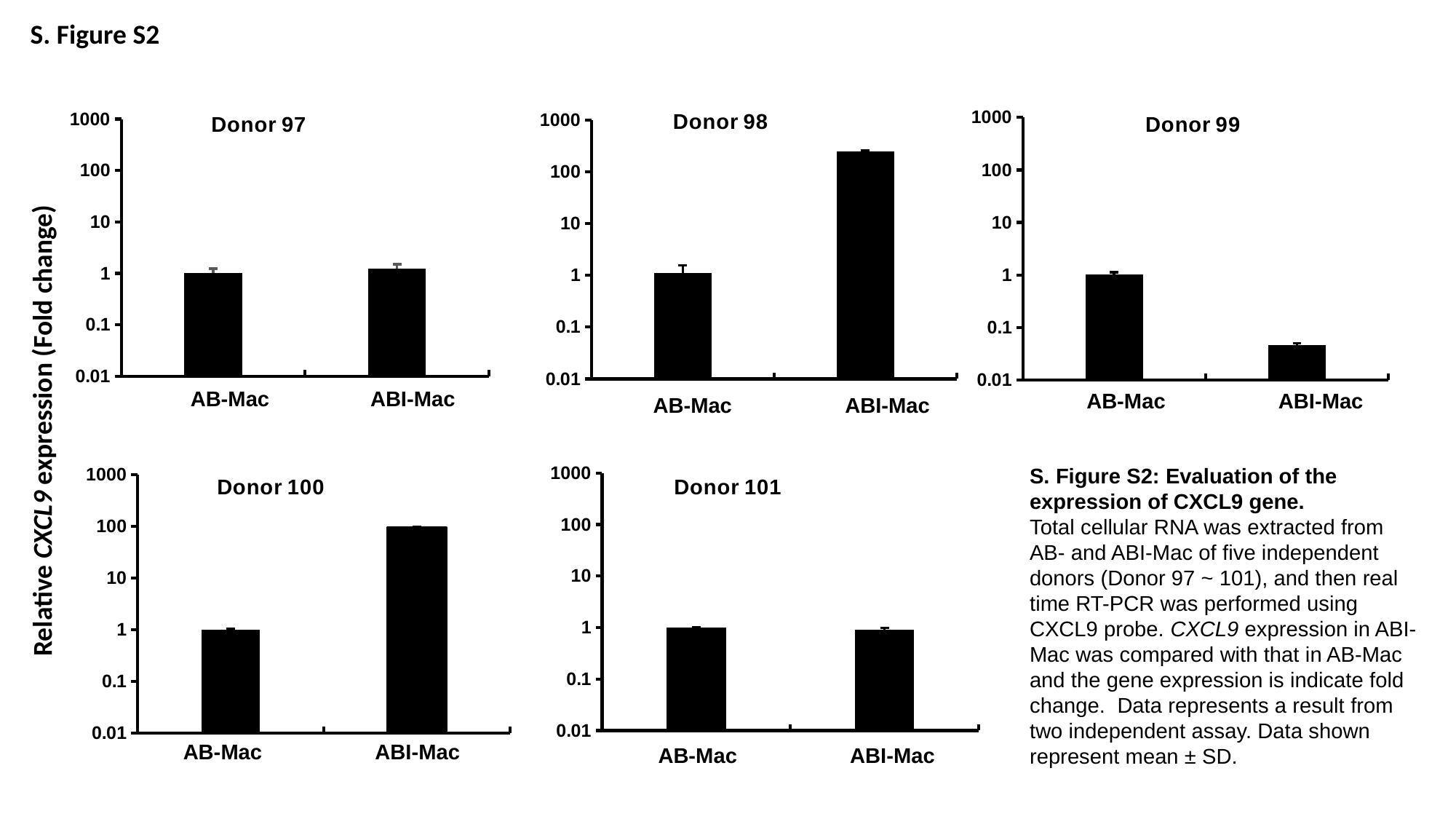

S. Figure S2

### Chart: Donor 99

| Category |  |
|---|---|
| AB | 1.0091384007482966 |
| ABI | 0.04567748488603136 |

### Chart: Donor 97

| Category |  |
|---|---|
| AB | 1.028823850299215 |
| ABI | 1.2387353983603442 |

### Chart

| Category |
|---|

### Chart: Donor 98

| Category |  |
|---|---|
| AB | 1.1166466946142657 |
| ABI | 247.81180933982878 |
AB-Mac                 ABI-Mac
AB-Mac                   ABI-Mac
AB-Mac                   ABI-Mac
Relative CXCL9 expression (Fold change)

### Chart: Donor 100

| Category | CXCL9 |
|---|---|
| AB | 1.000459178591905 |
| ABI | 94.39457746401996 |

### Chart: Donor 101

| Category | CXCL9 |
|---|---|
| AB | 1.0002242302587034 |
| ABI | 0.9156314736673744 |
S. Figure S2: Evaluation of the expression of CXCL9 gene.
Total cellular RNA was extracted from AB- and ABI-Mac of five independent donors (Donor 97 ~ 101), and then real time RT-PCR was performed using CXCL9 probe. CXCL9 expression in ABI-Mac was compared with that in AB-Mac and the gene expression is indicate fold change.  Data represents a result from two independent assay. Data shown represent mean ± SD.
AB-Mac                   ABI-Mac
AB-Mac                   ABI-Mac